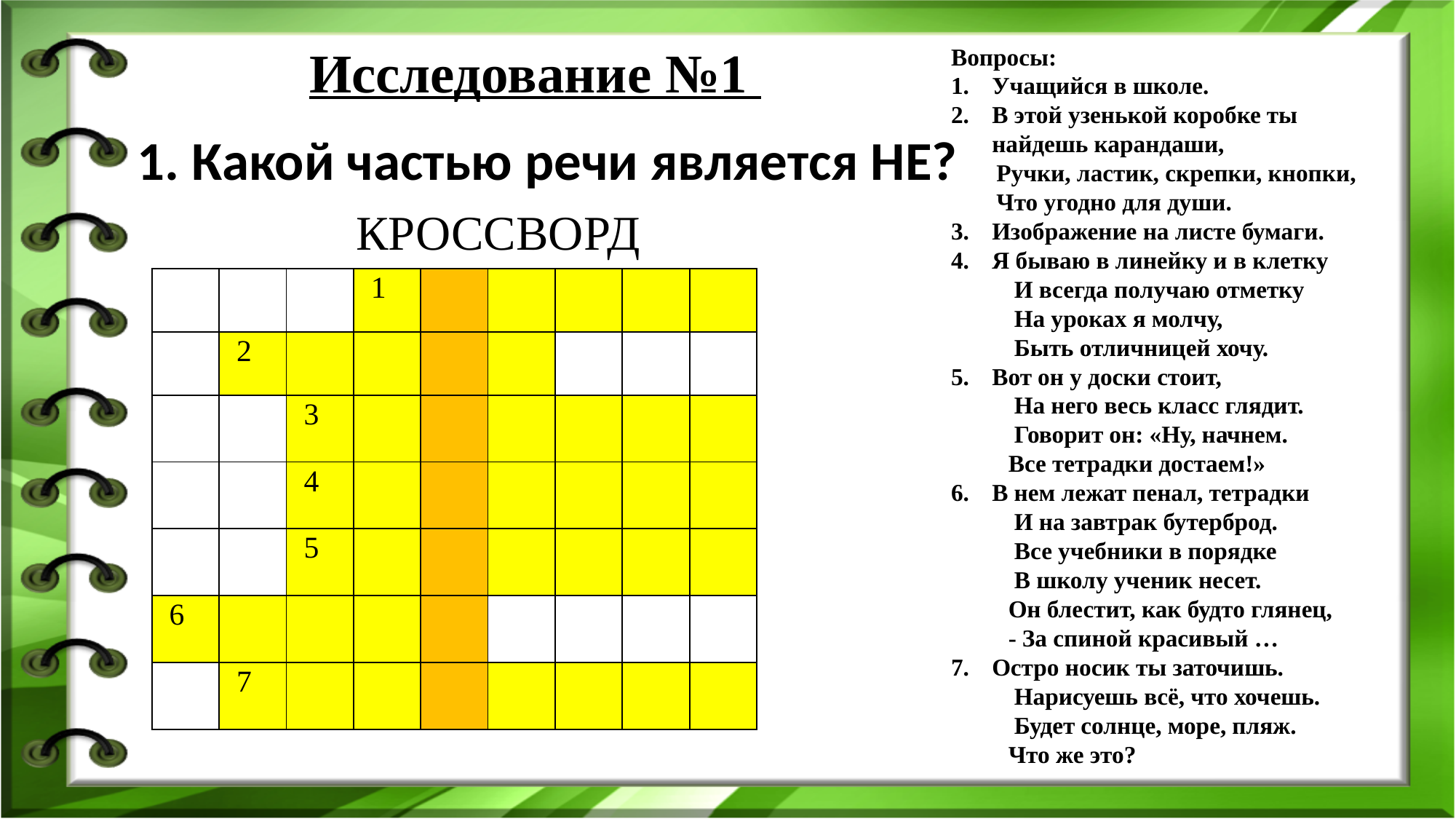

Исследование №1
  1. Какой частью речи является НЕ?
Вопросы:
Учащийся в школе.
В этой узенькой коробке ты найдешь карандаши,
   Ручки, ластик, скрепки, кнопки,
   Что угодно для души.
Изображение на листе бумаги.
Я бываю в линейку и в клетку
      И всегда получаю отметку
      На уроках я молчу,
      Быть отличницей хочу.
Вот он у доски стоит,
      На него весь класс глядит.
      Говорит он: «Ну, начнем.
     Все тетрадки достаем!»
В нем лежат пенал, тетрадки
      И на завтрак бутерброд.
      Все учебники в порядке
      В школу ученик несет.
     Он блестит, как будто глянец,
     - За спиной красивый …
Остро носик ты заточишь.
      Нарисуешь всё, что хочешь.
      Будет солнце, море, пляж.
     Что же это?
КРОССВОРД
|  |  |  | 1 |  |  |  |  |  |
| --- | --- | --- | --- | --- | --- | --- | --- | --- |
|  | 2 |  |  |  |  |  |  |  |
|  |  | 3 |  |  |  |  |  |  |
|  |  | 4 |  |  |  |  |  |  |
|  |  | 5 |  |  |  |  |  |  |
| 6 |  |  |  |  |  |  |  |  |
|  | 7 |  |  |  |  |  |  |  |